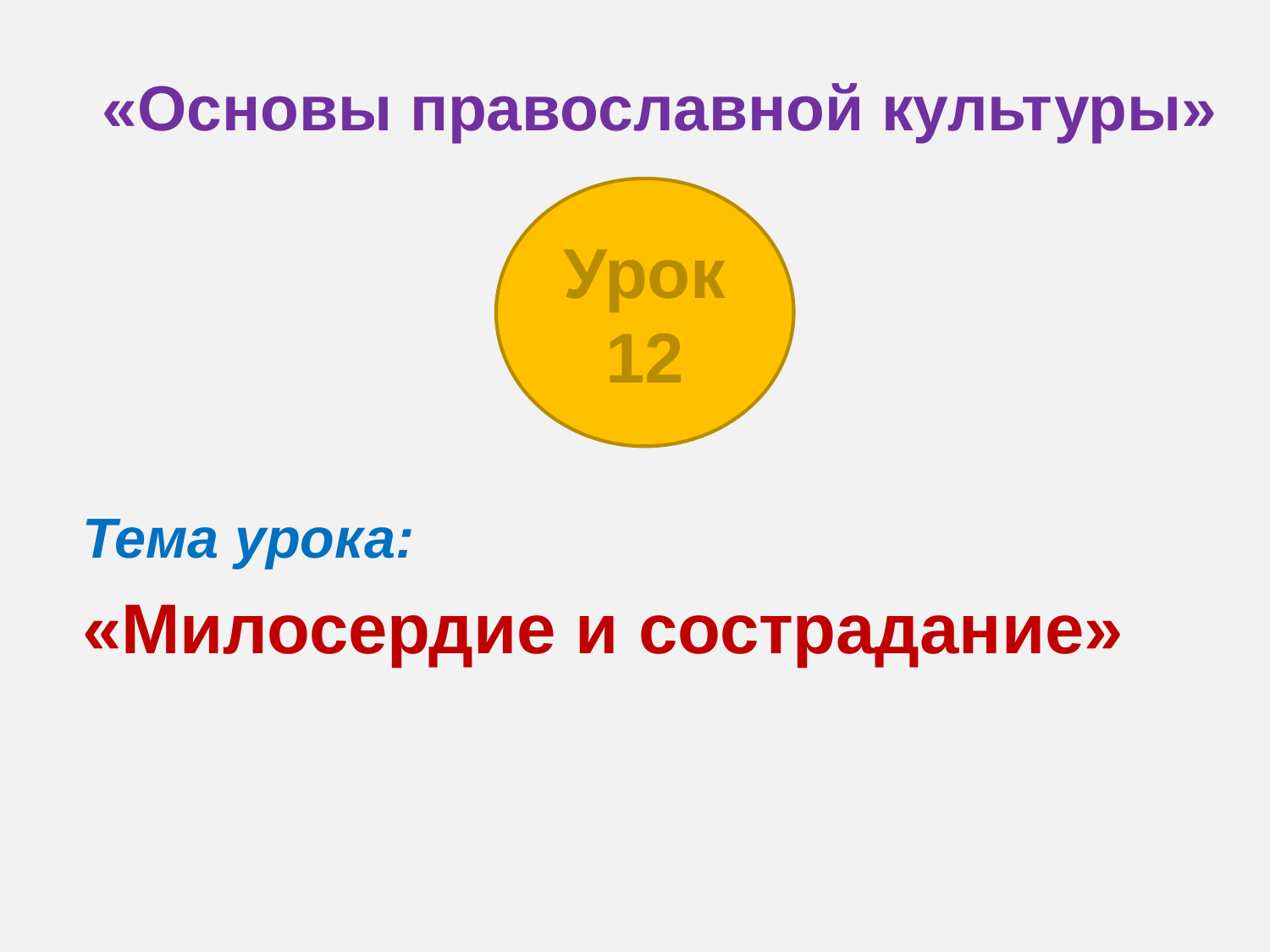

«Основы православной культуры»
Урок
12

Тема урока:
«Милосердие и сострадание»